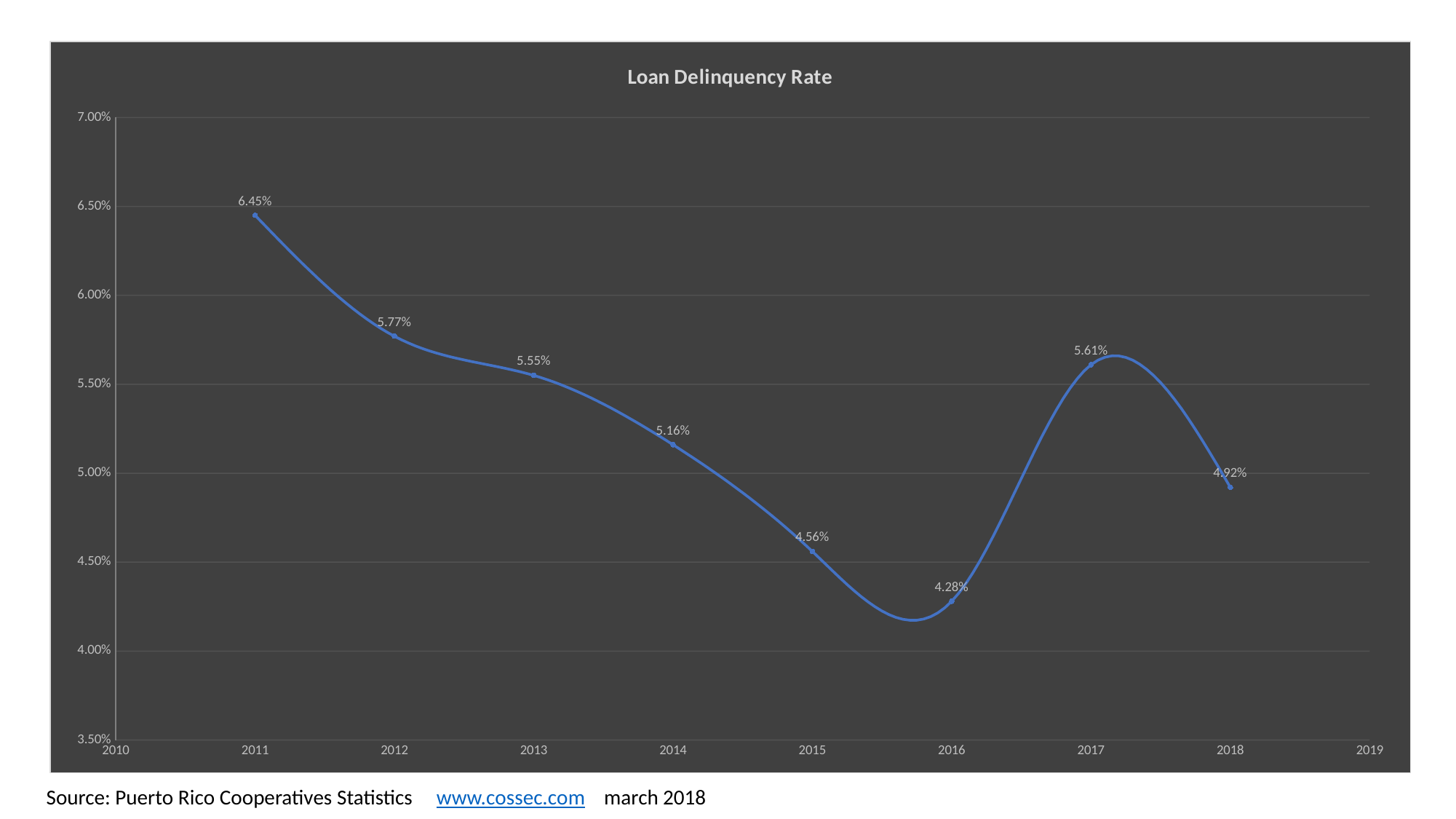

### Chart:

| Category | Loan Delinquency Rate |
|---|---|
# Source: Puerto Rico Cooperatives Statistics     www.cossec.com    march 2018